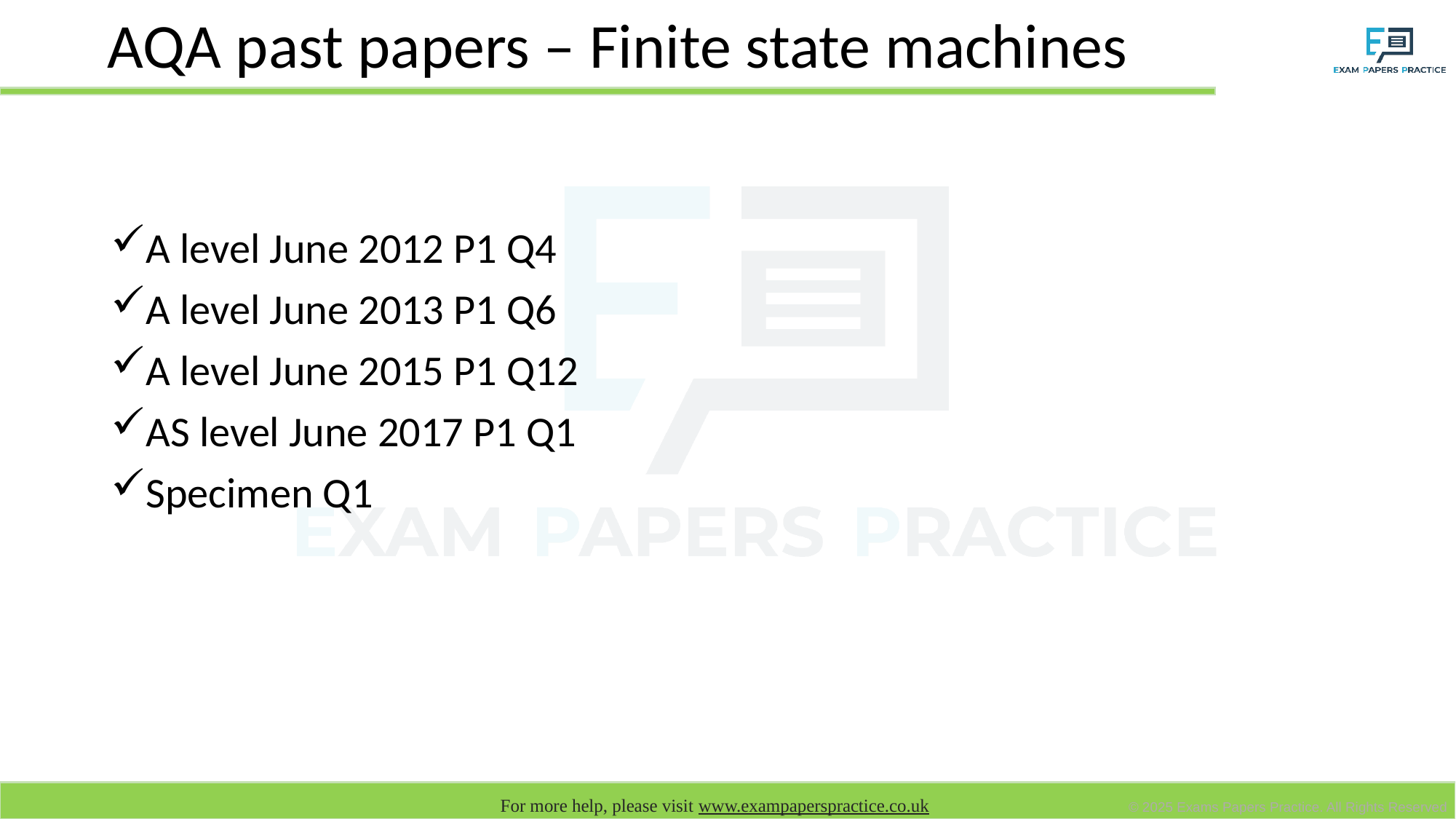

# AQA past papers – Finite state machines
A level June 2012 P1 Q4
A level June 2013 P1 Q6
A level June 2015 P1 Q12
AS level June 2017 P1 Q1
Specimen Q1